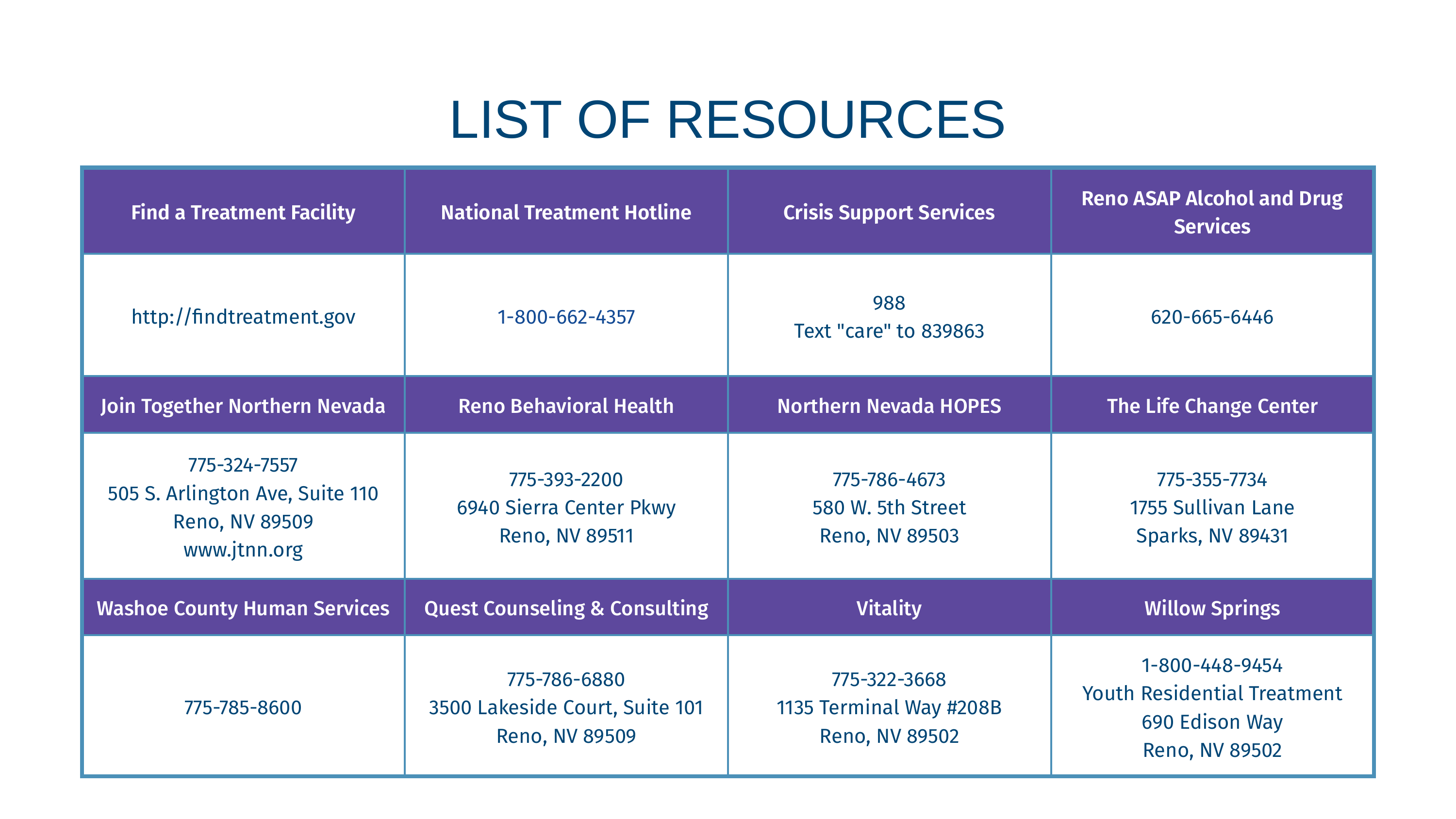

LIST OF RESOURCES
| Find a Treatment Facility | National Treatment Hotline | Crisis Support Services | Reno ASAP Alcohol and Drug Services |
| --- | --- | --- | --- |
| http://findtreatment.gov | 1-800-662-4357 | 988 Text "care" to 839863 | 620-665-6446 |
| Join Together Northern Nevada | Reno Behavioral Health | Northern Nevada HOPES | The Life Change Center |
| 775-324-7557 505 S. Arlington Ave, Suite 110 Reno, NV 89509 www.jtnn.org | 775-393-2200 6940 Sierra Center Pkwy Reno, NV 89511 | 775-786-4673 580 W. 5th Street Reno, NV 89503 | 775-355-7734 1755 Sullivan Lane Sparks, NV 89431 |
| Washoe County Human Services | Quest Counseling & Consulting | Vitality | Willow Springs |
| 775-785-8600 | 775-786-6880 3500 Lakeside Court, Suite 101 Reno, NV 89509 | 775-322-3668 1135 Terminal Way #208B Reno, NV 89502 | 1-800-448-9454 Youth Residential Treatment 690 Edison Way Reno, NV 89502 |